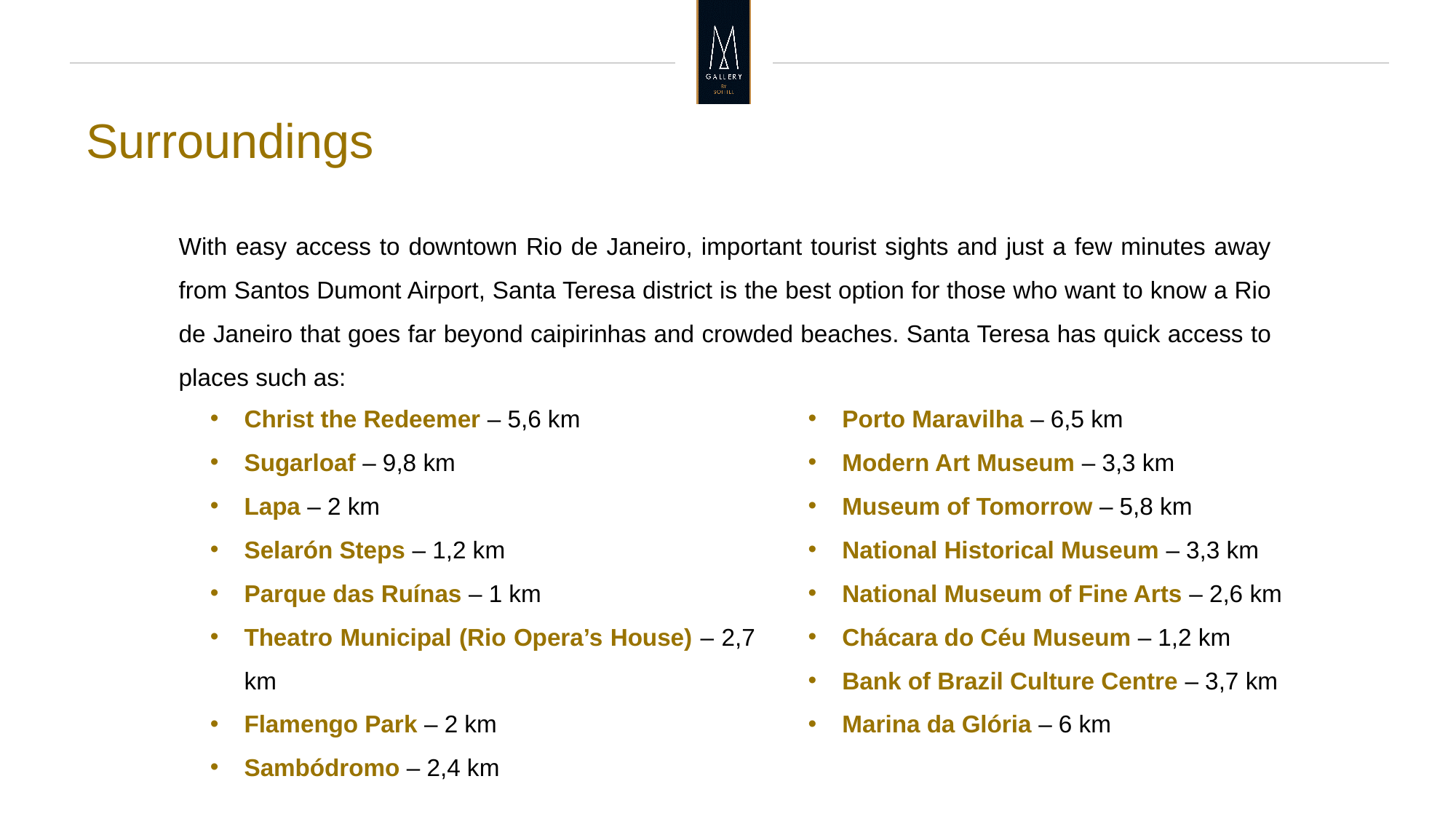

Surroundings
With easy access to downtown Rio de Janeiro, important tourist sights and just a few minutes away from Santos Dumont Airport, Santa Teresa district is the best option for those who want to know a Rio de Janeiro that goes far beyond caipirinhas and crowded beaches. Santa Teresa has quick access to places such as:

Christ the Redeemer – 5,6 km
Sugarloaf – 9,8 km
Lapa – 2 km
Selarón Steps – 1,2 km
Parque das Ruínas – 1 km
Theatro Municipal (Rio Opera’s House) – 2,7 km
Flamengo Park – 2 km
Sambódromo – 2,4 km

Porto Maravilha – 6,5 km
Modern Art Museum – 3,3 km
Museum of Tomorrow – 5,8 km
National Historical Museum – 3,3 km
National Museum of Fine Arts – 2,6 km
Chácara do Céu Museum – 1,2 km
Bank of Brazil Culture Centre – 3,7 km
Marina da Glória – 6 km